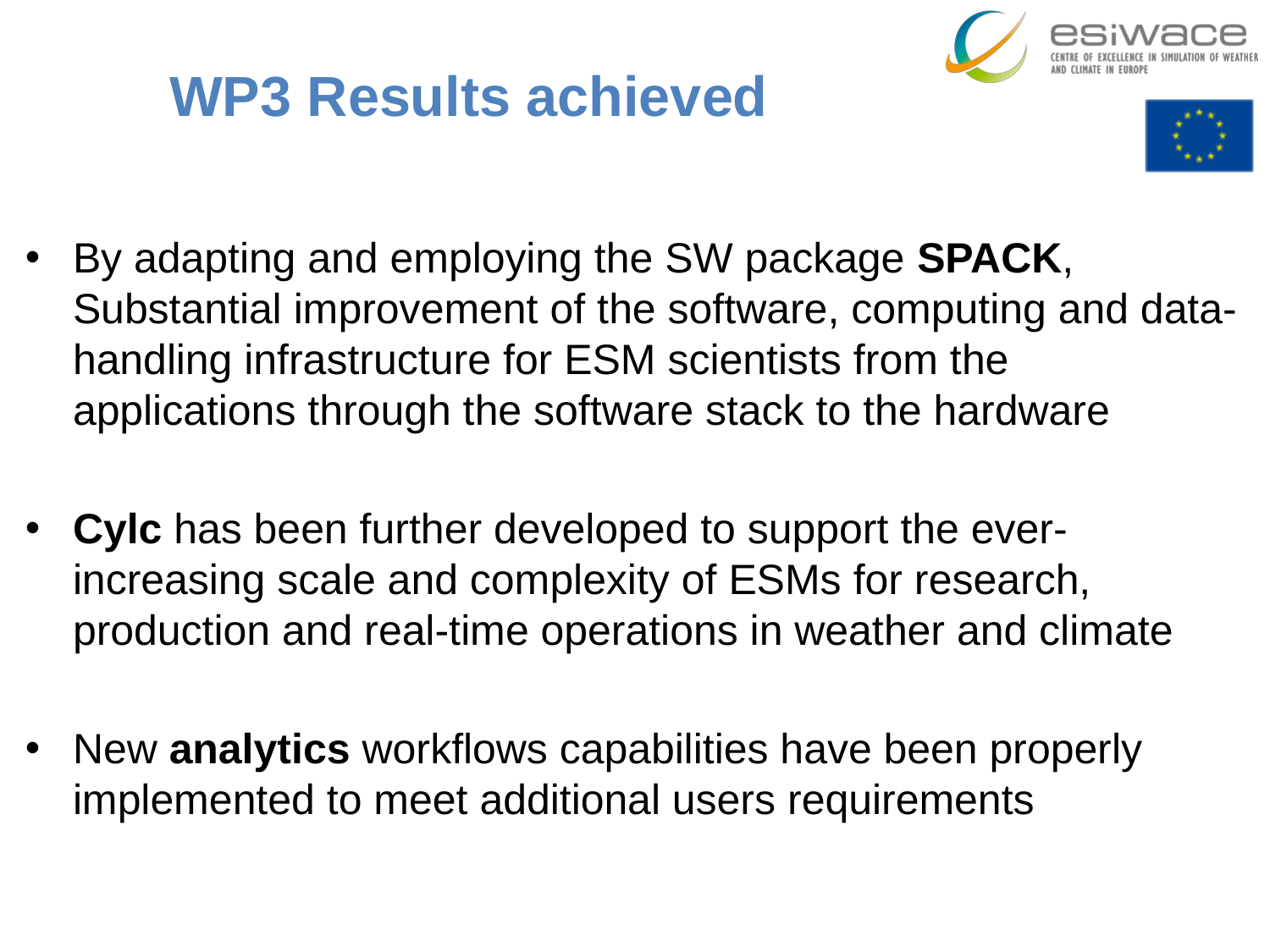

# WP3 Results achieved
By adapting and employing the SW package SPACK, Substantial improvement of the software, computing and data-handling infrastructure for ESM scientists from the applications through the software stack to the hardware

Cylc has been further developed to support the ever‐increasing scale and complexity of ESMs for research, production and real‐time operations in weather and climate

New analytics workflows capabilities have been properly implemented to meet additional users requirements